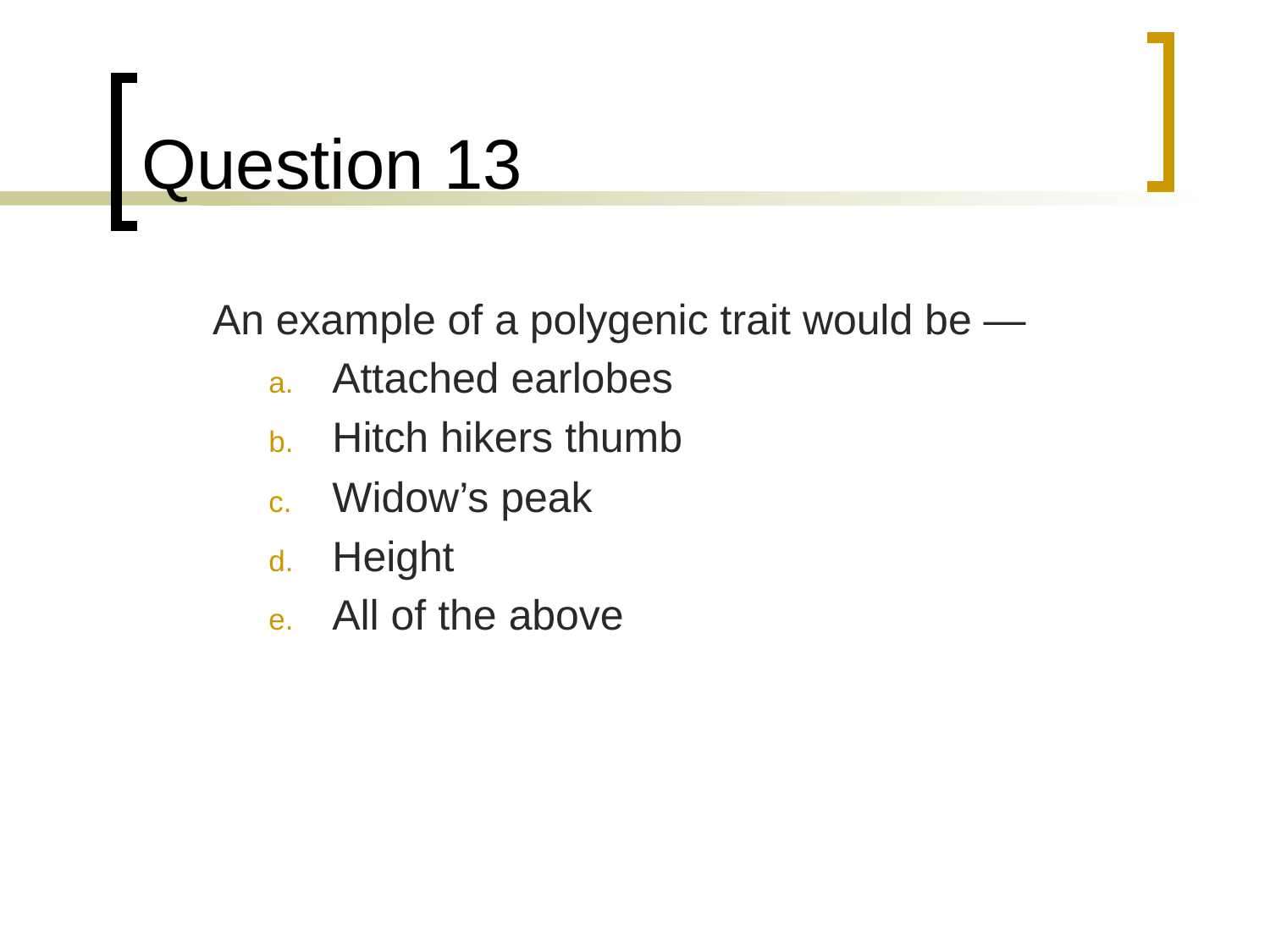

# Question 13
	An example of a polygenic trait would be —
Attached earlobes
Hitch hikers thumb
Widow’s peak
Height
All of the above